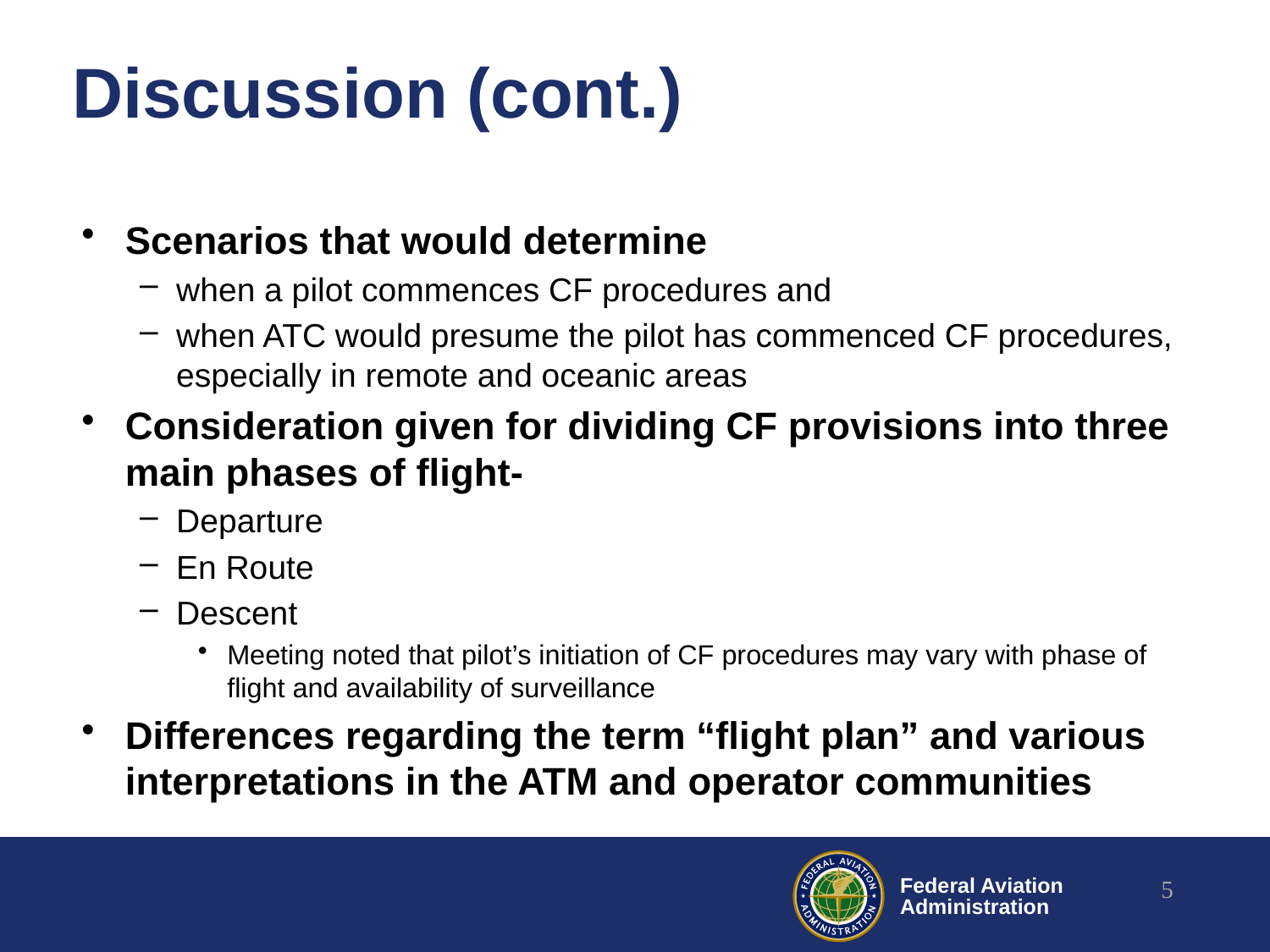

# Discussion (cont.)
Scenarios that would determine
when a pilot commences CF procedures and
when ATC would presume the pilot has commenced CF procedures, especially in remote and oceanic areas
Consideration given for dividing CF provisions into three main phases of flight-
Departure
En Route
Descent
Meeting noted that pilot’s initiation of CF procedures may vary with phase of flight and availability of surveillance
Differences regarding the term “flight plan” and various interpretations in the ATM and operator communities
5